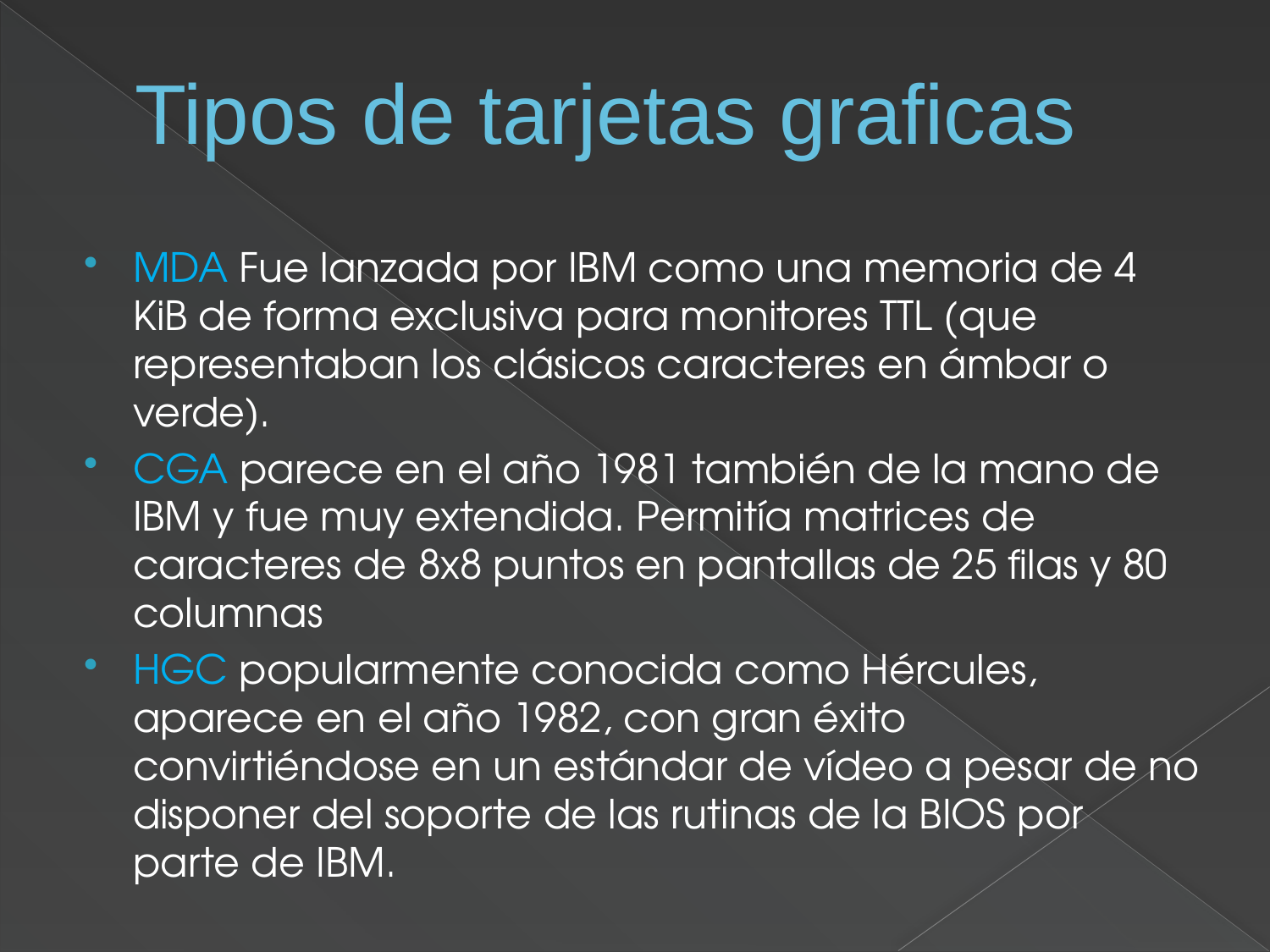

# Tipos de tarjetas graficas
MDA Fue lanzada por IBM como una memoria de 4 KiB de forma exclusiva para monitores TTL (que representaban los clásicos caracteres en ámbar o verde).
CGA parece en el año 1981 también de la mano de IBM y fue muy extendida. Permitía matrices de caracteres de 8x8 puntos en pantallas de 25 filas y 80 columnas
HGC popularmente conocida como Hércules, aparece en el año 1982, con gran éxito convirtiéndose en un estándar de vídeo a pesar de no disponer del soporte de las rutinas de la BIOS por parte de IBM.